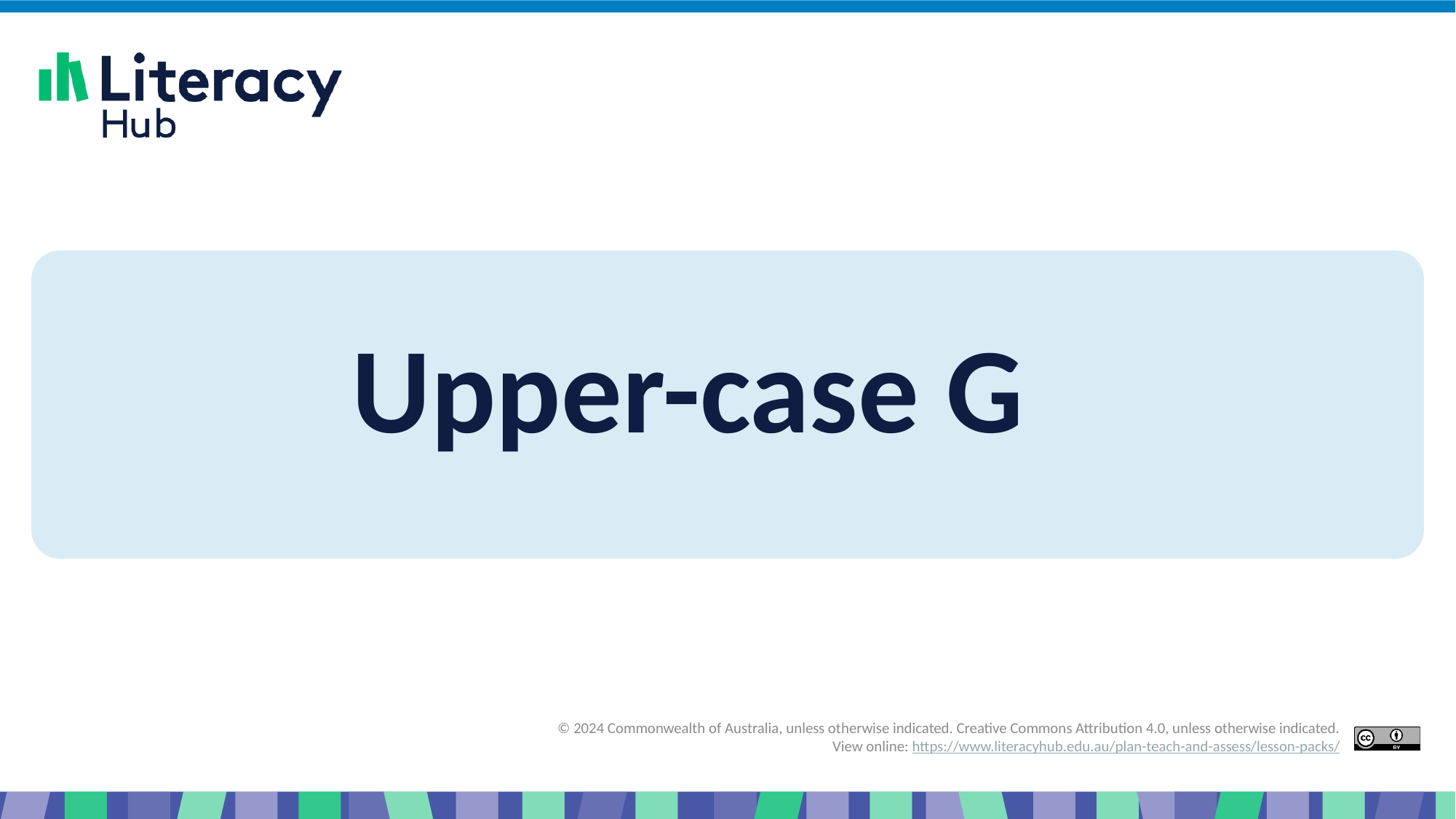

# Slide 32 Upper-case G
Upper-case G